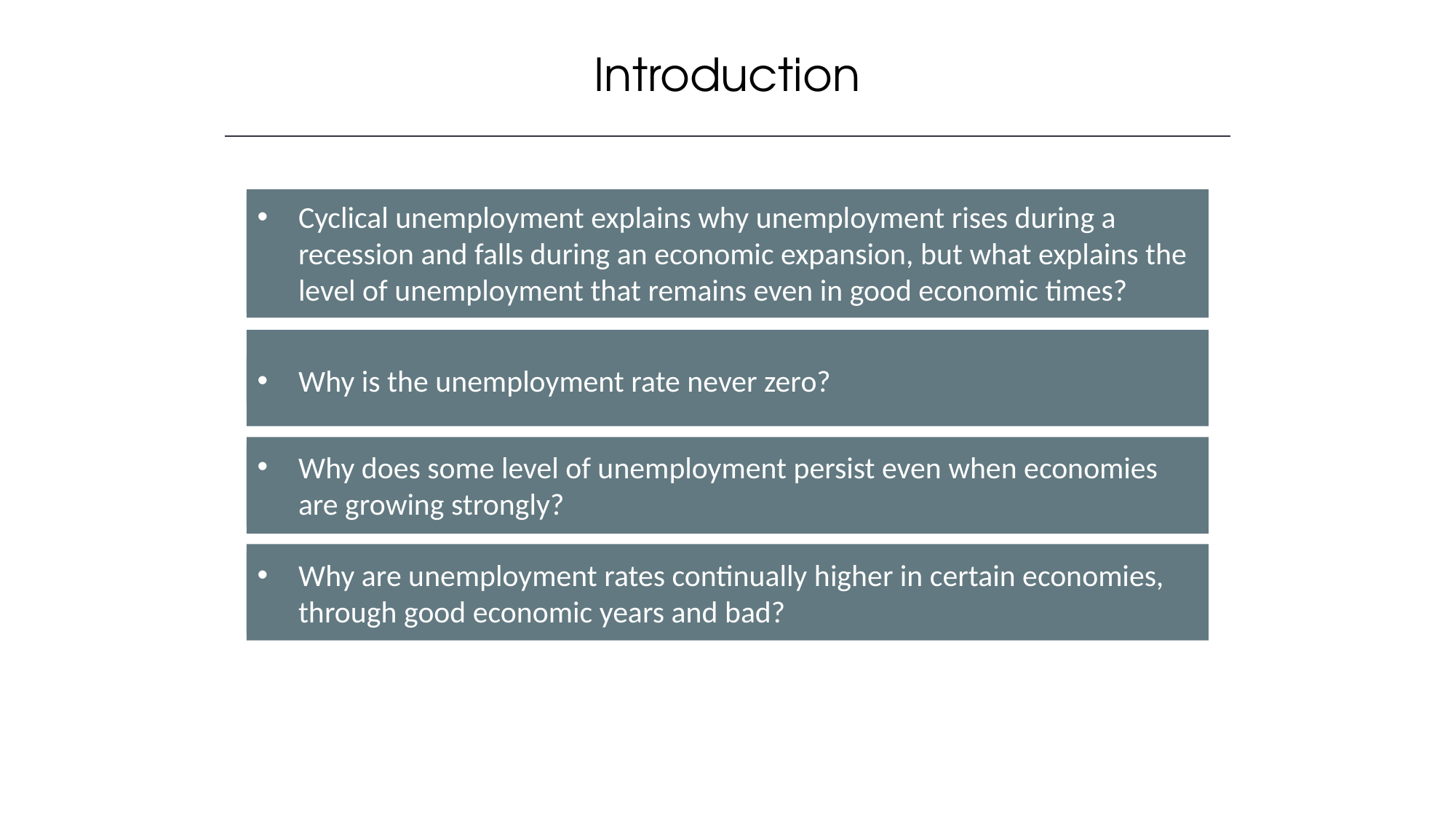

Introduction

Cyclical unemployment explains why unemployment rises during a recession and falls during an economic expansion, but what explains the level of unemployment that remains even in good economic times?

Why is the unemployment rate never zero?

Why does some level of unemployment persist even when economies are growing strongly?

Why are unemployment rates continually higher in certain economies, through good economic years and bad?